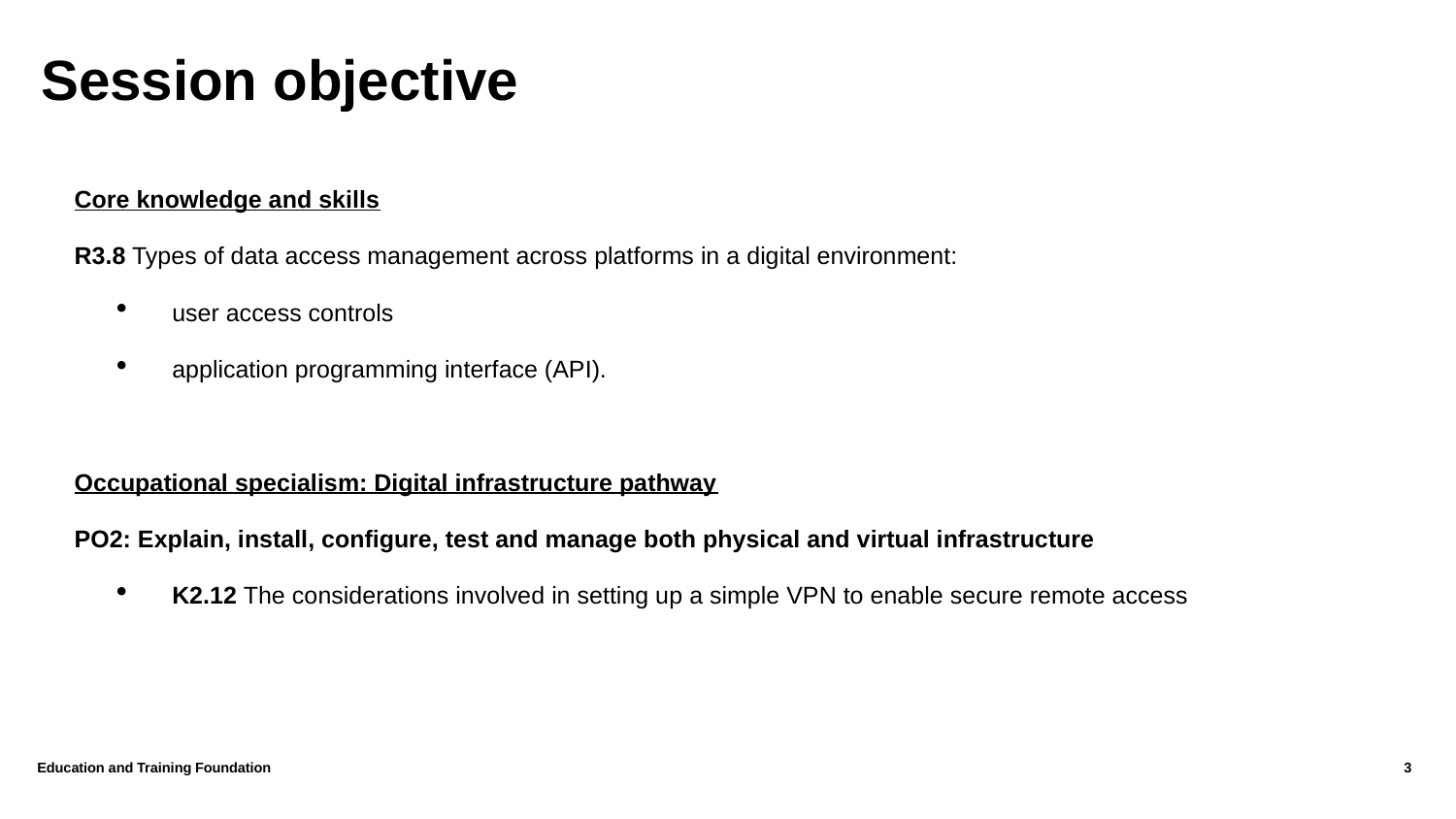

# Session objective
Core knowledge and skills
R3.8 Types of data access management across platforms in a digital environment:
user access controls
application programming interface (API).

Occupational specialism: Digital infrastructure pathway
PO2: Explain, install, configure, test and manage both physical and virtual infrastructure
K2.12 The considerations involved in setting up a simple VPN to enable secure remote access

Education and Training Foundation
3